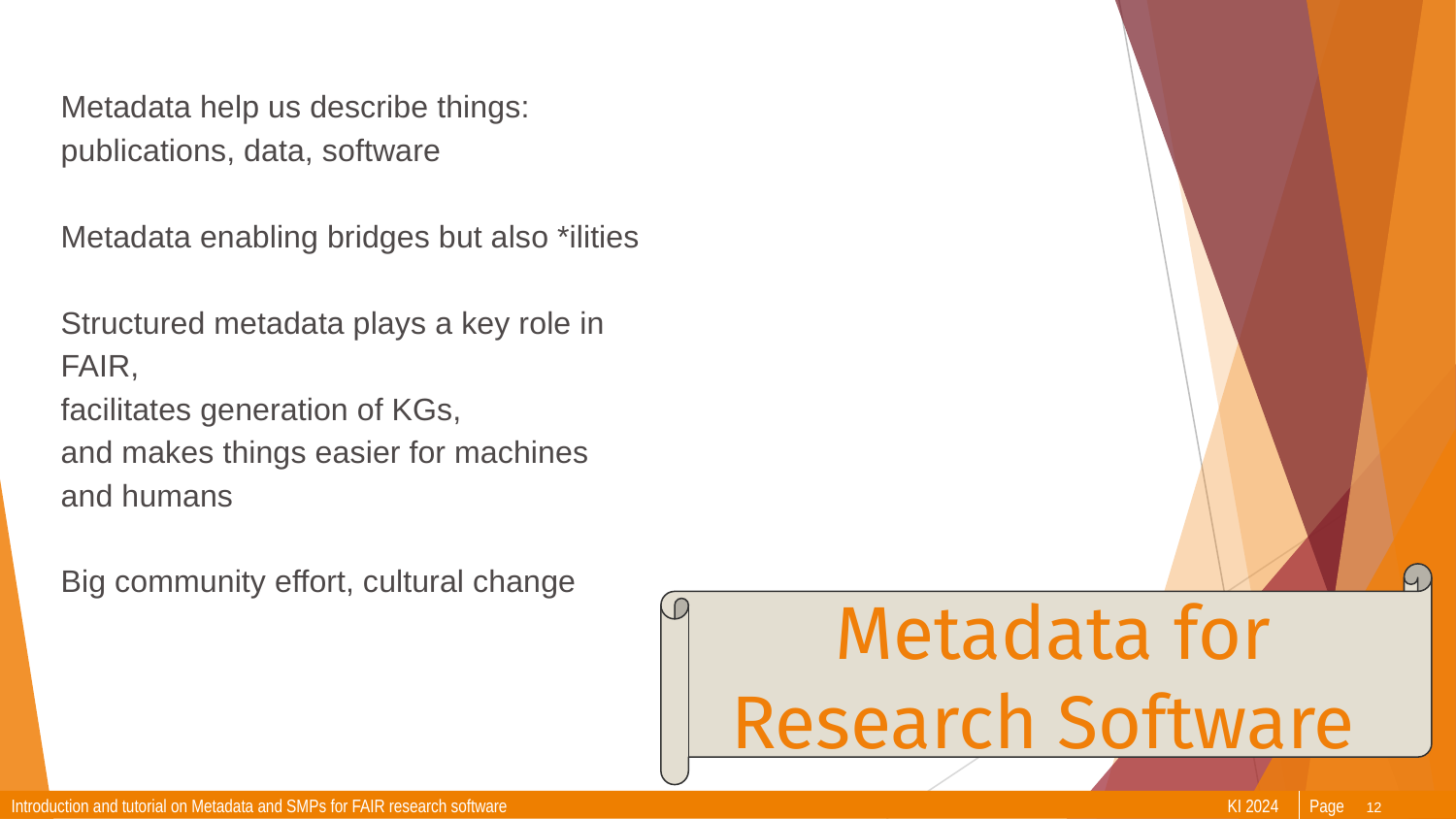

Metadata help us describe things: publications, data, software

Metadata enabling bridges but also *ilities

Structured metadata plays a key role in FAIR,
facilitates generation of KGs,
and makes things easier for machines and humans

Big community effort, cultural change

Metadata for Research Software
12